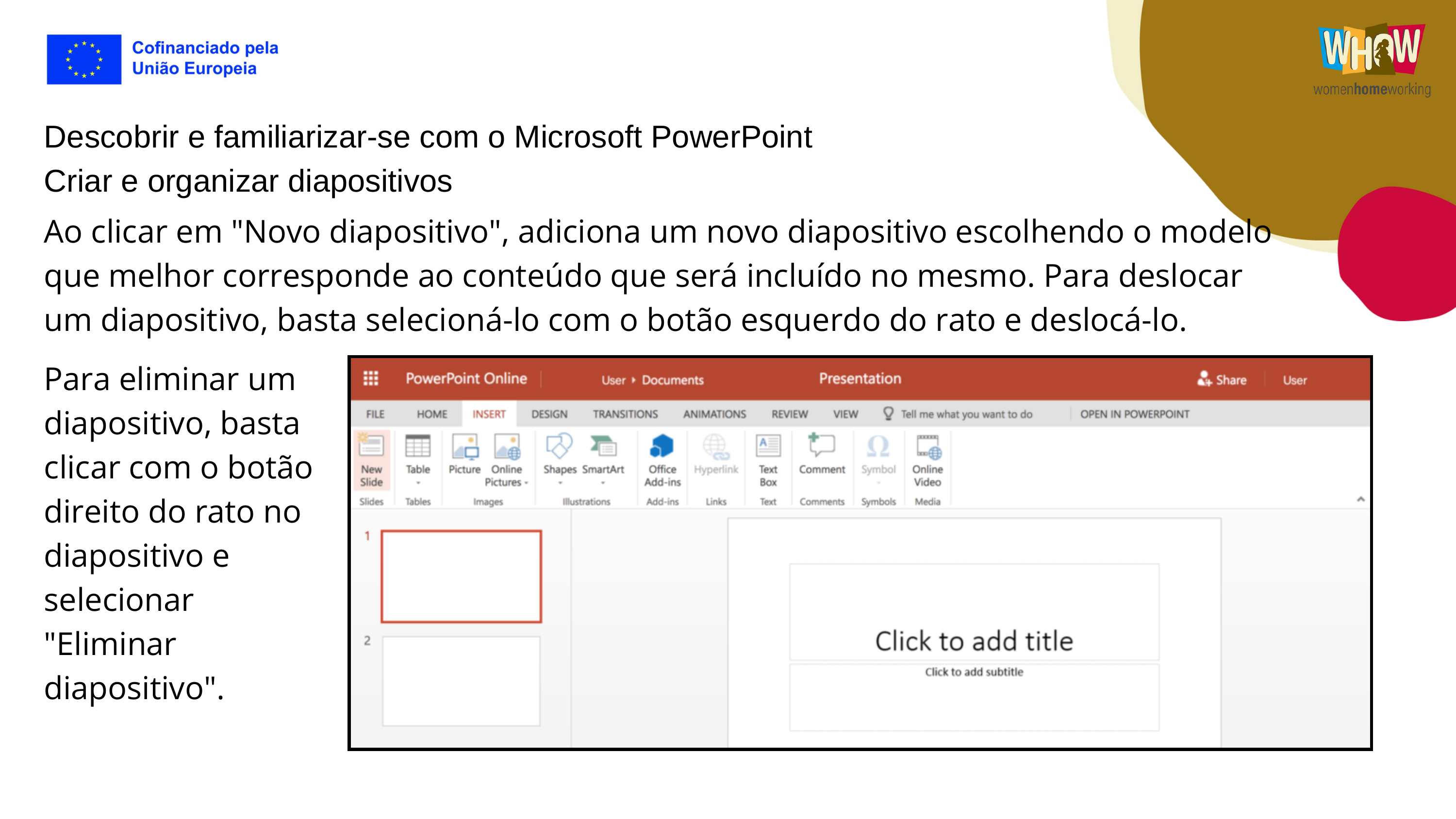

Descobrir e familiarizar-se com o Microsoft PowerPoint
Criar e organizar diapositivos
Ao clicar em "Novo diapositivo", adiciona um novo diapositivo escolhendo o modelo que melhor corresponde ao conteúdo que será incluído no mesmo. Para deslocar um diapositivo, basta selecioná-lo com o botão esquerdo do rato e deslocá-lo.
Para eliminar um diapositivo, basta clicar com o botão direito do rato no diapositivo e selecionar "Eliminar diapositivo".